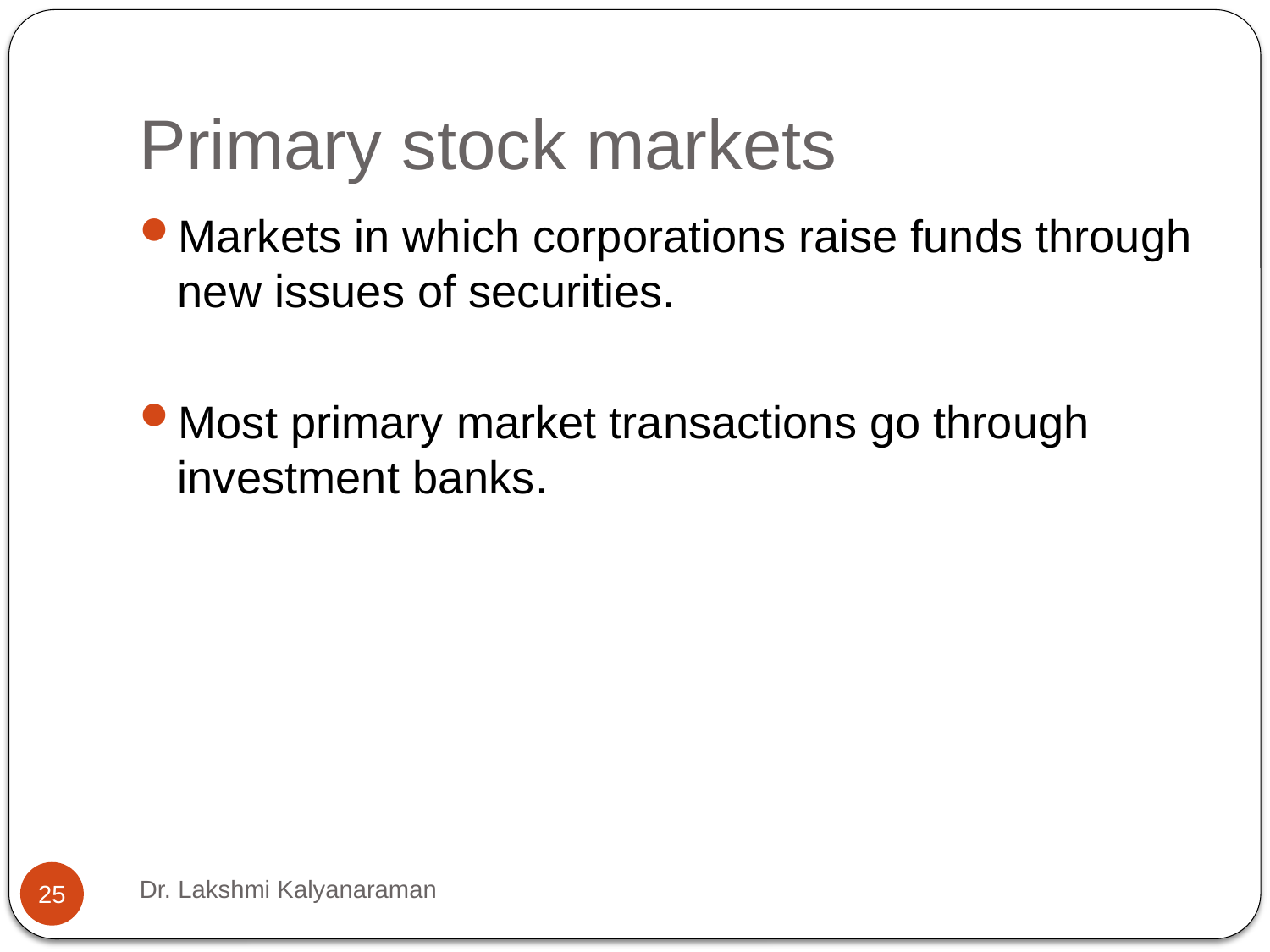

# Primary stock markets
Markets in which corporations raise funds through new issues of securities.

Most primary market transactions go through investment banks.

Dr. Lakshmi Kalyanaraman
25